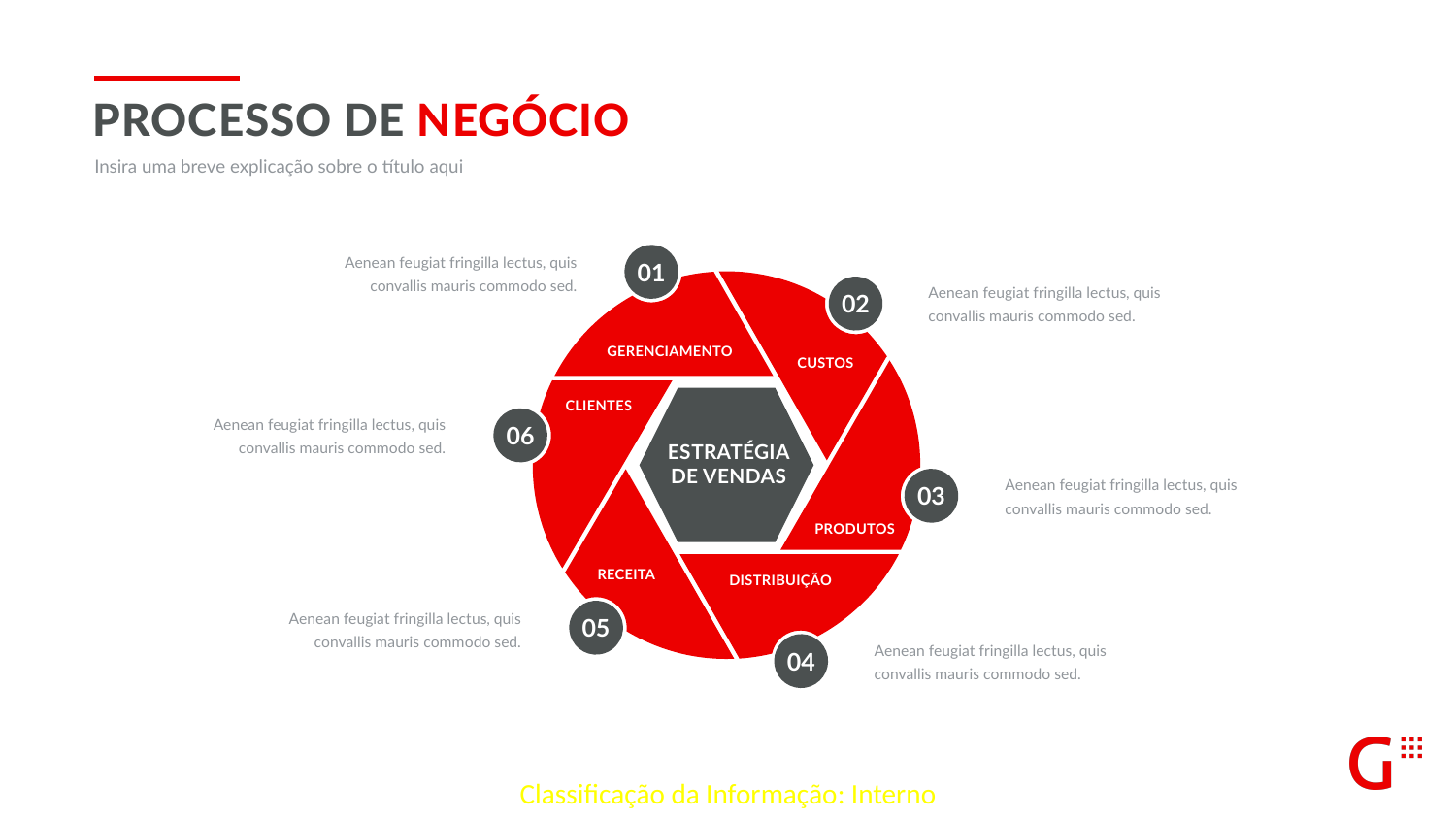

PROCESSO DE NEGÓCIO
Insira uma breve explicação sobre o título aqui

01
Aenean feugiat fringilla lectus, quis convallis mauris commodo sed.

02
Aenean feugiat fringilla lectus, quis convallis mauris commodo sed.
GERENCIAMENTO
CUSTOS

CLIENTES

06
Aenean feugiat fringilla lectus, quis convallis mauris commodo sed.
Estratégia de vendas

03

Aenean feugiat fringilla lectus, quis convallis mauris commodo sed.
PRODUTOS

RECEITA
DISTRIBUIÇÃO

05
Aenean feugiat fringilla lectus, quis convallis mauris commodo sed.

04
Aenean feugiat fringilla lectus, quis convallis mauris commodo sed.